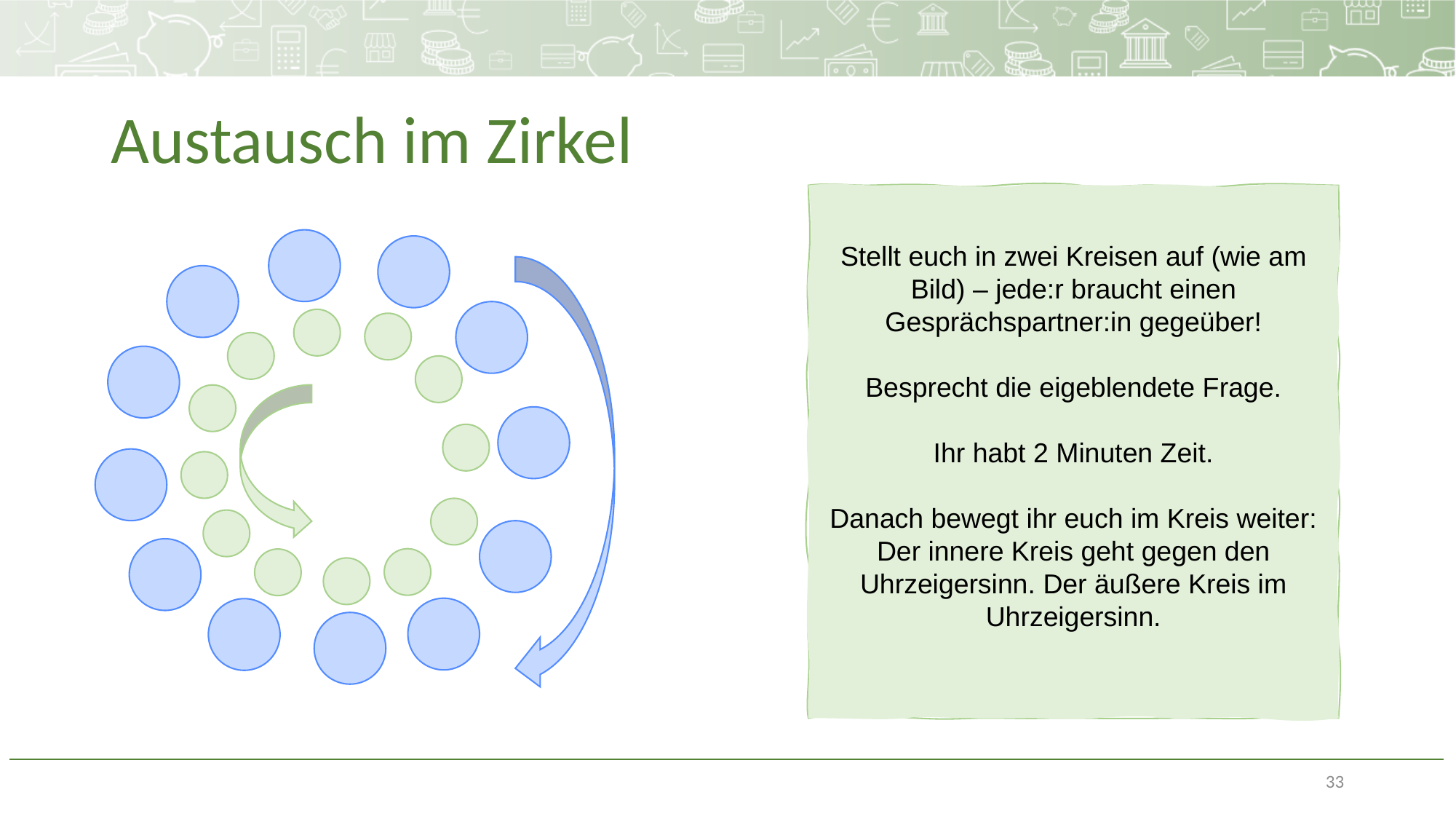

# Austausch im Zirkel
Stellt euch in zwei Kreisen auf (wie am Bild) – jede:r braucht einen Gesprächspartner:in gegeüber!

Besprecht die eigeblendete Frage.

Ihr habt 2 Minuten Zeit.

Danach bewegt ihr euch im Kreis weiter:
Der innere Kreis geht gegen den Uhrzeigersinn. Der äußere Kreis im Uhrzeigersinn.

33